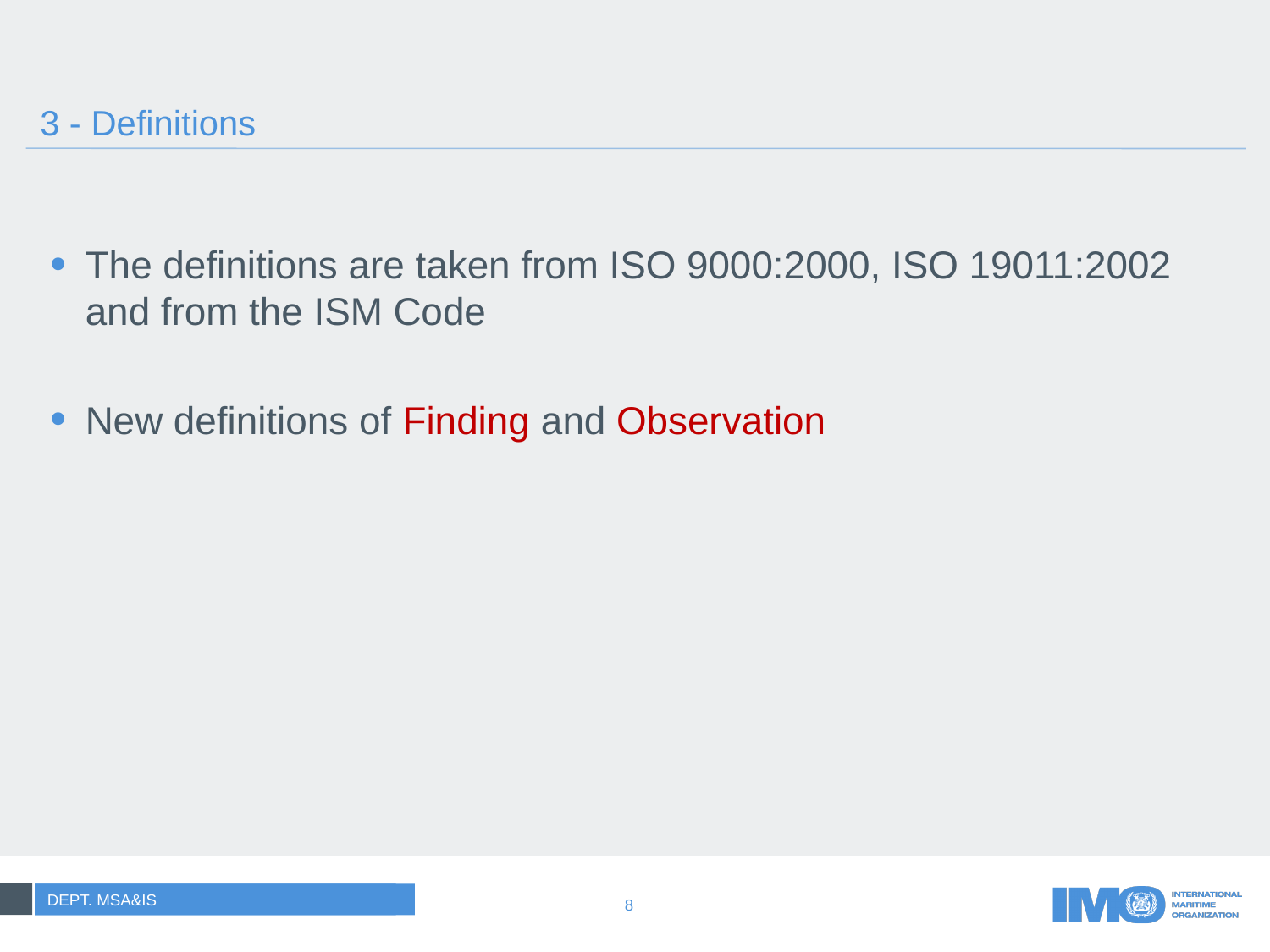

# 3 - Definitions

The definitions are taken from ISO 9000:2000, ISO 19011:2002 and from the ISM Code

New definitions of Finding and Observation